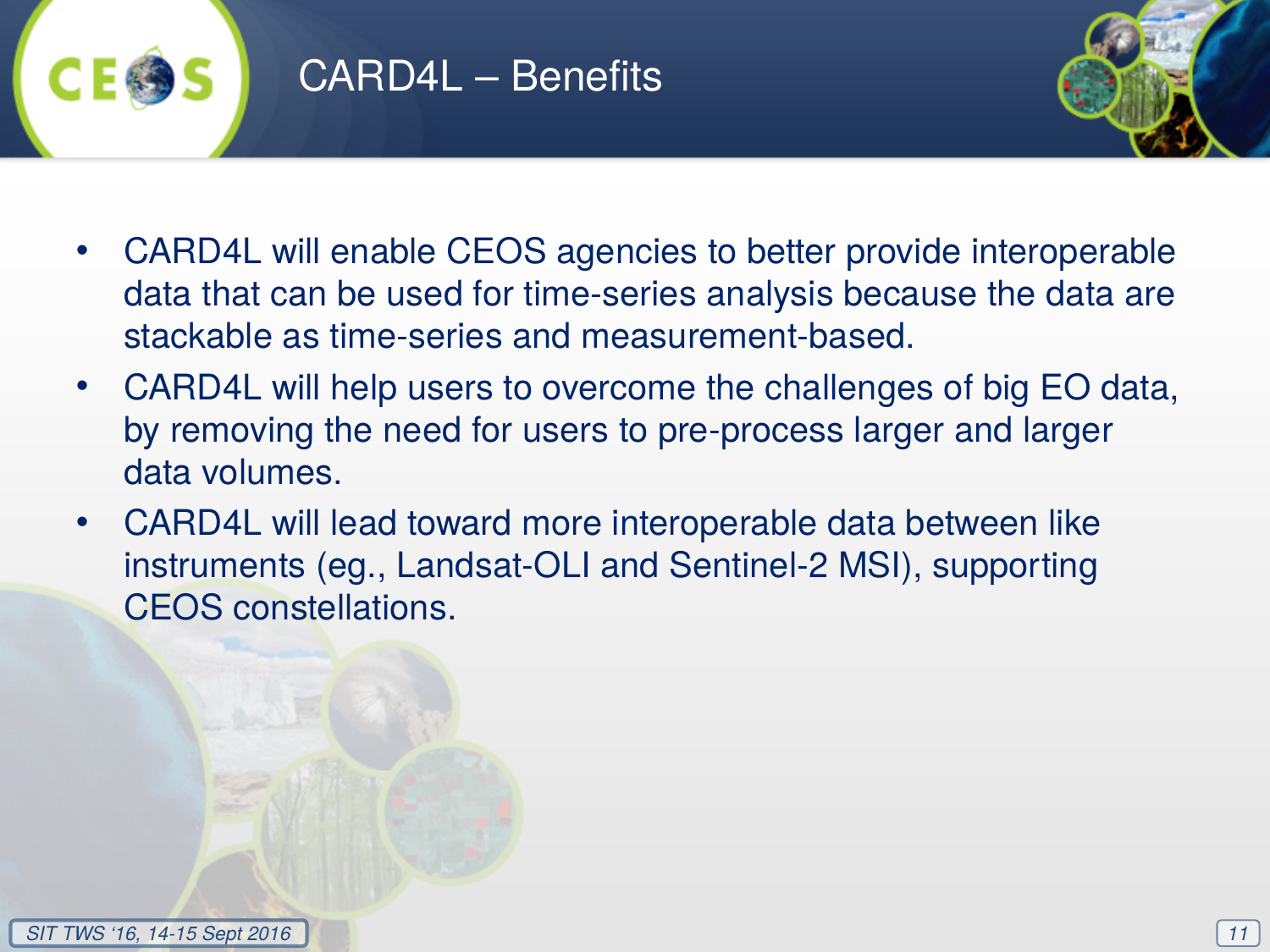

CARD4L – Benefits

CARD4L will enable CEOS agencies to better provide interoperable data that can be used for time-series analysis because the data are stackable as time-series and measurement-based.
CARD4L will help users to overcome the challenges of big EO data, by removing the need for users to pre-process larger and larger data volumes.
CARD4L will lead toward more interoperable data between like instruments (eg., Landsat-OLI and Sentinel-2 MSI), supporting CEOS constellations.

11